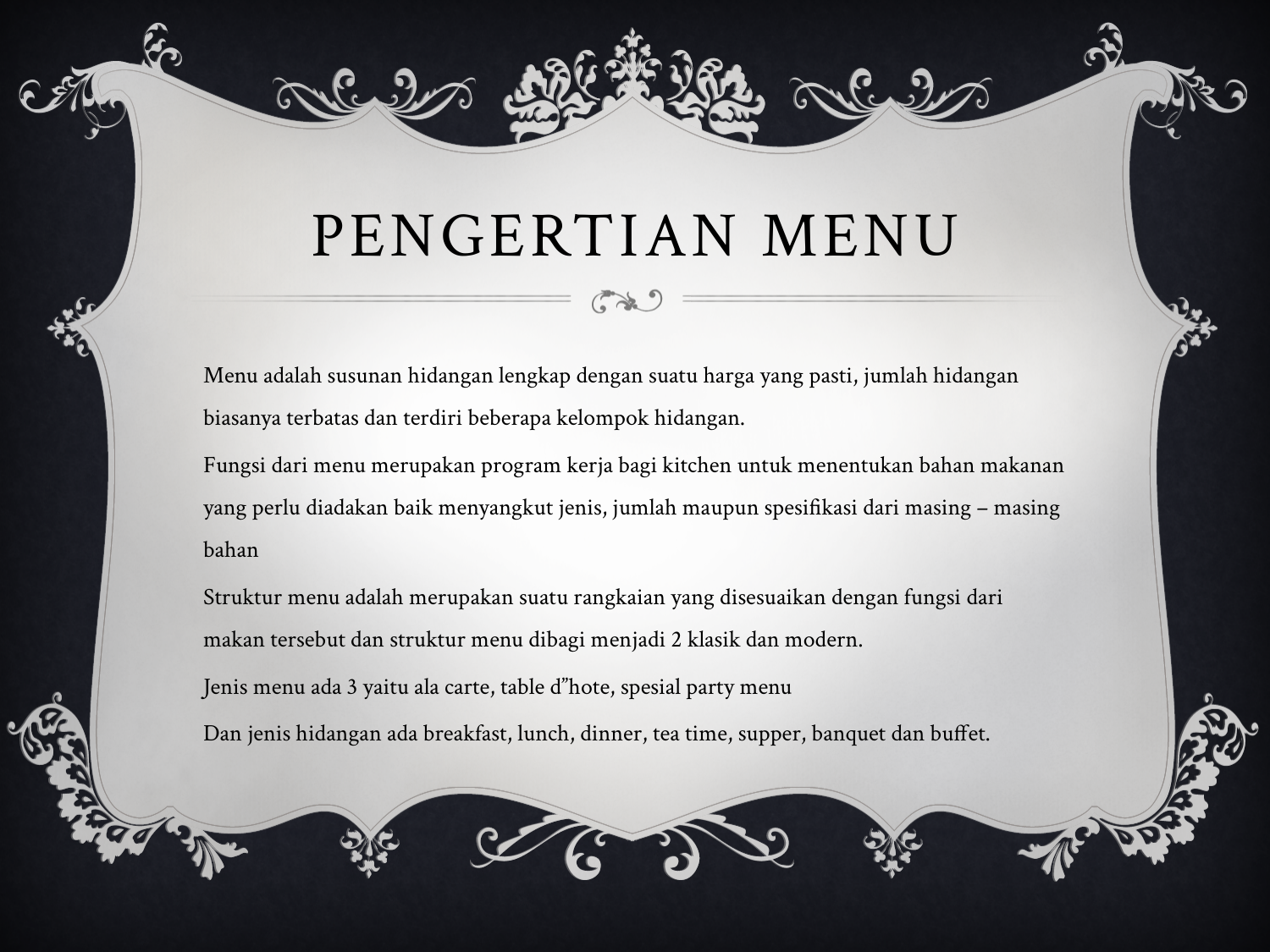

# PENGERTIAN MENU
Menu adalah susunan hidangan lengkap dengan suatu harga yang pasti, jumlah hidangan biasanya terbatas dan terdiri beberapa kelompok hidangan.
Fungsi dari menu merupakan program kerja bagi kitchen untuk menentukan bahan makanan yang perlu diadakan baik menyangkut jenis, jumlah maupun spesifikasi dari masing – masing bahan
Struktur menu adalah merupakan suatu rangkaian yang disesuaikan dengan fungsi dari makan tersebut dan struktur menu dibagi menjadi 2 klasik dan modern.
Jenis menu ada 3 yaitu ala carte, table d”hote, spesial party menu
Dan jenis hidangan ada breakfast, lunch, dinner, tea time, supper, banquet dan buffet.